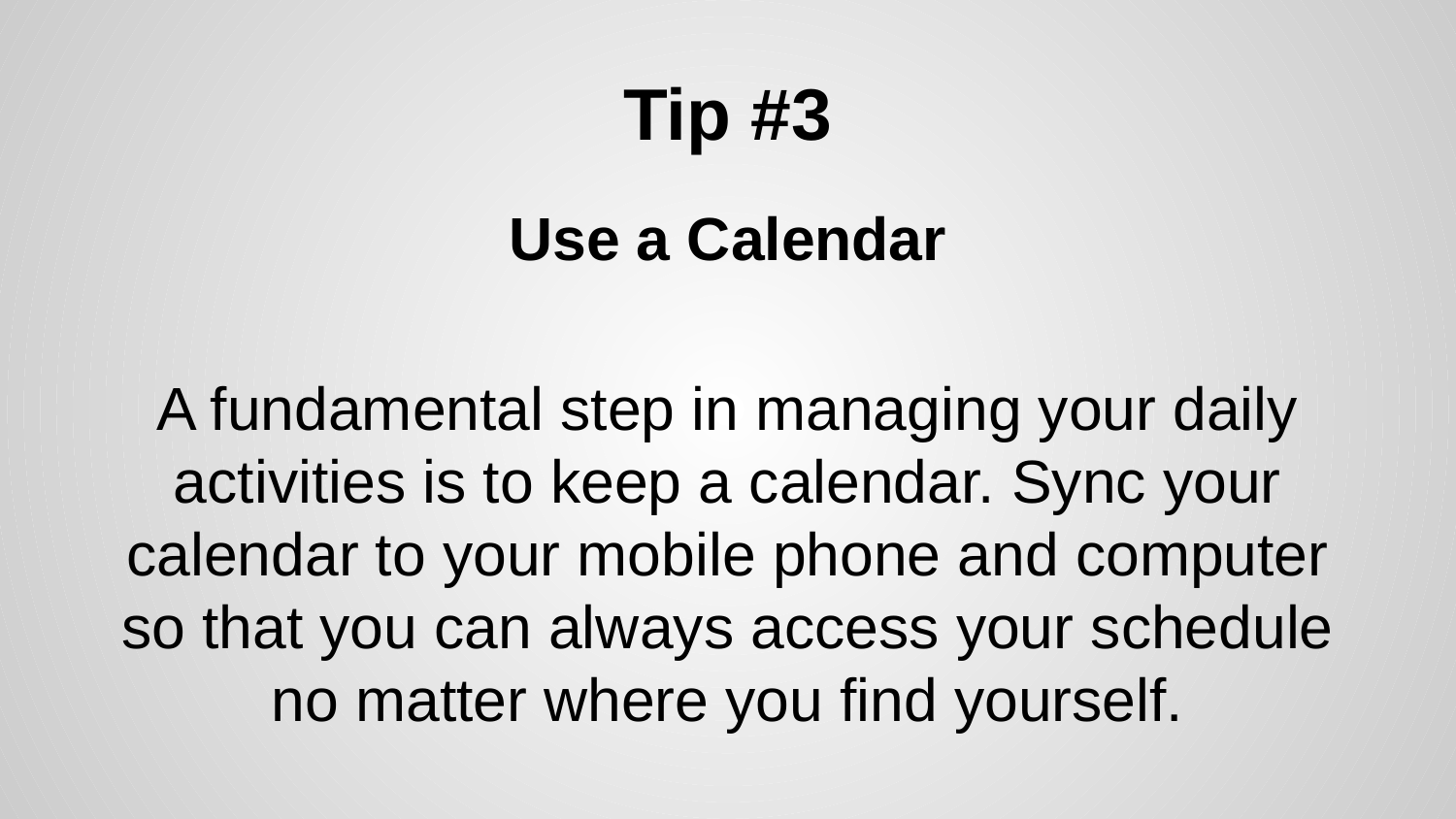

# Tip #3
Use a Calendar

A fundamental step in managing your daily activities is to keep a calendar. Sync your calendar to your mobile phone and computer so that you can always access your schedule no matter where you find yourself.